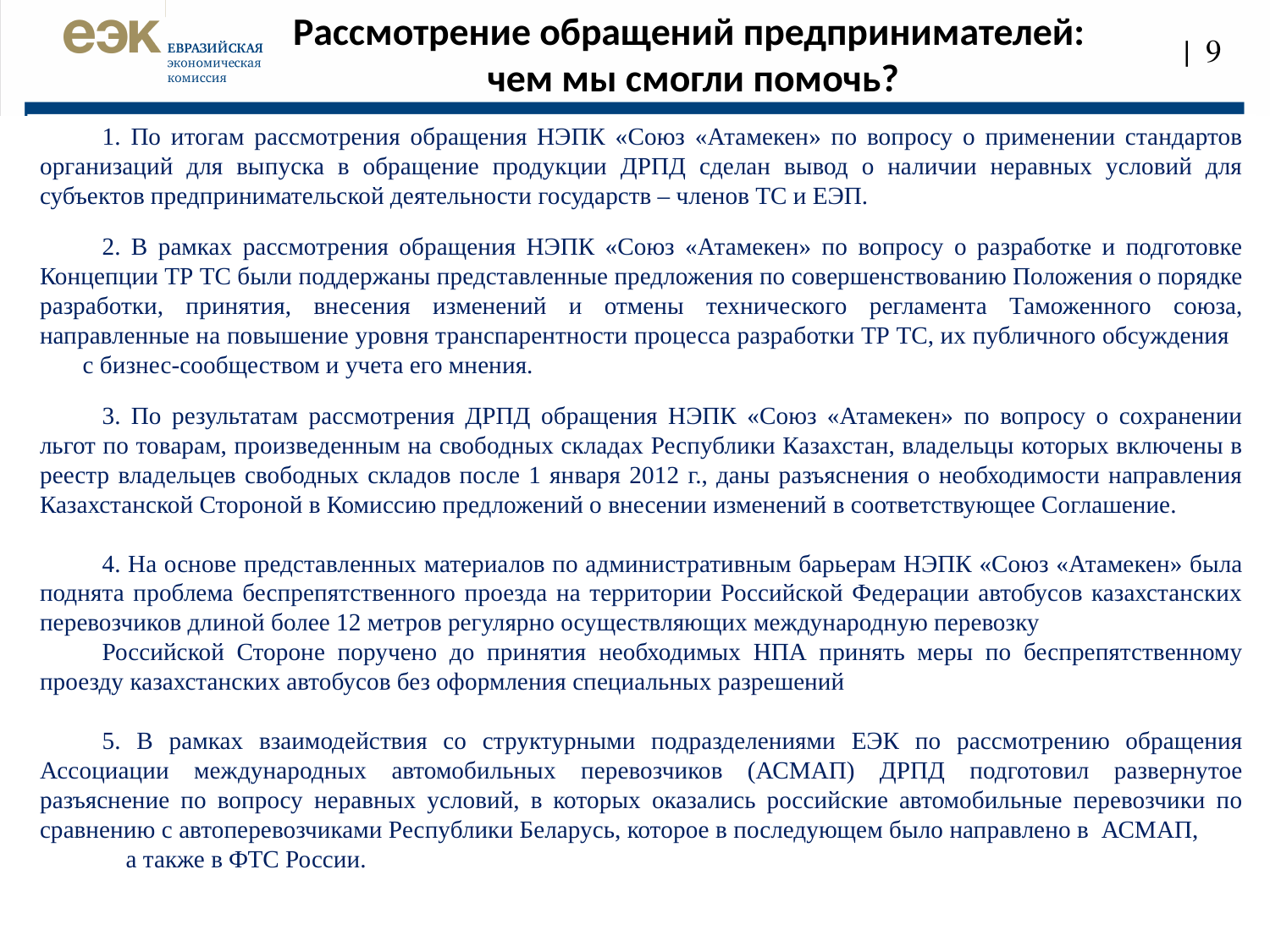

Рассмотрение обращений предпринимателей:
чем мы смогли помочь?
|  9
1. По итогам рассмотрения обращения НЭПК «Союз «Атамекен» по вопросу о применении стандартов организаций для выпуска в обращение продукции ДРПД сделан вывод о наличии неравных условий для субъектов предпринимательской деятельности государств – членов ТС и ЕЭП.

2. В рамках рассмотрения обращения НЭПК «Союз «Атамекен» по вопросу о разработке и подготовке Концепции ТР ТС были поддержаны представленные предложения по совершенствованию Положения о порядке разработки, принятия, внесения изменений и отмены технического регламента Таможенного союза, направленные на повышение уровня транспарентности процесса разработки ТР ТС, их публичного обсуждения          с бизнес-сообществом и учета его мнения.

3. По результатам рассмотрения ДРПД обращения НЭПК «Союз «Атамекен» по вопросу о сохранении льгот по товарам, произведенным на свободных складах Республики Казахстан, владельцы которых включены в реестр владельцев свободных складов после 1 января 2012 г., даны разъяснения о необходимости направления Казахстанской Стороной в Комиссию предложений о внесении изменений в соответствующее Соглашение.

4. На основе представленных материалов по административным барьерам НЭПК «Союз «Атамекен» была поднята проблема беспрепятственного проезда на территории Российской Федерации автобусов казахстанских перевозчиков длиной более 12 метров регулярно осуществляющих международную перевозку
Российской Стороне поручено до принятия необходимых НПА принять меры по беспрепятственному проезду казахстанских автобусов без оформления специальных разрешений

5. В рамках взаимодействия со структурными подразделениями ЕЭК по рассмотрению обращения Ассоциации международных автомобильных перевозчиков (АСМАП) ДРПД подготовил развернутое разъяснение по вопросу неравных условий, в которых оказались российские автомобильные перевозчики по сравнению с автоперевозчиками Республики Беларусь, которое в последующем было направлено в  АСМАП,                      а также в ФТС России.